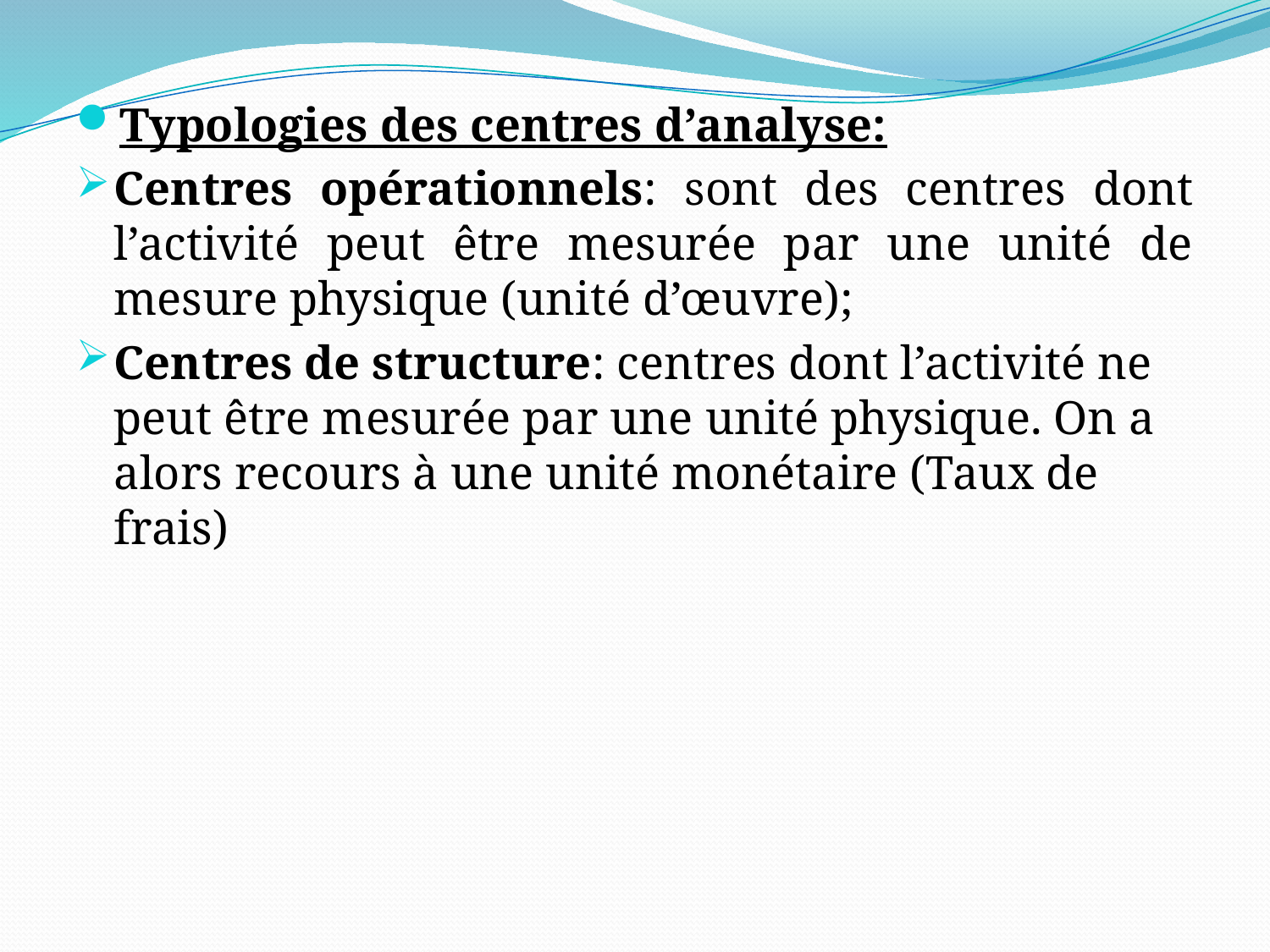

Typologies des centres d’analyse:
Centres opérationnels: sont des centres dont l’activité peut être mesurée par une unité de mesure physique (unité d’œuvre);
Centres de structure: centres dont l’activité ne peut être mesurée par une unité physique. On a alors recours à une unité monétaire (Taux de frais)